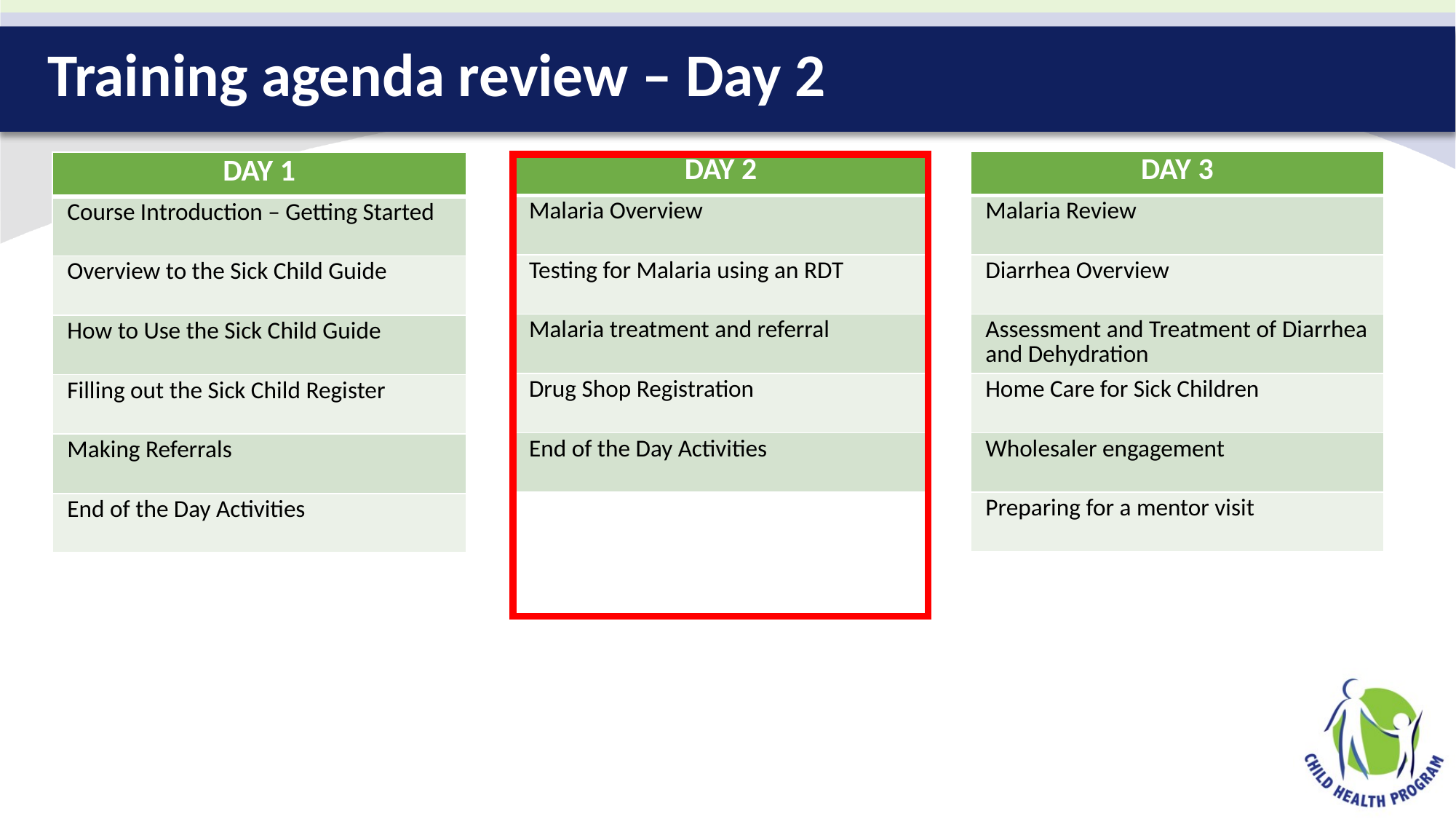

# Training agenda review – Day 2
| DAY 2 |
| --- |
| Malaria Overview |
| Testing for Malaria using an RDT |
| Malaria treatment and referral |
| Drug Shop Registration |
| End of the Day Activities |
| DAY 3 |
| --- |
| Malaria Review |
| Diarrhea Overview |
| Assessment and Treatment of Diarrhea and Dehydration |
| Home Care for Sick Children |
| Wholesaler engagement |
| Preparing for a mentor visit |
| DAY 1 |
| --- |
| Course Introduction – Getting Started |
| Overview to the Sick Child Guide |
| How to Use the Sick Child Guide |
| Filling out the Sick Child Register |
| Making Referrals |
| End of the Day Activities |